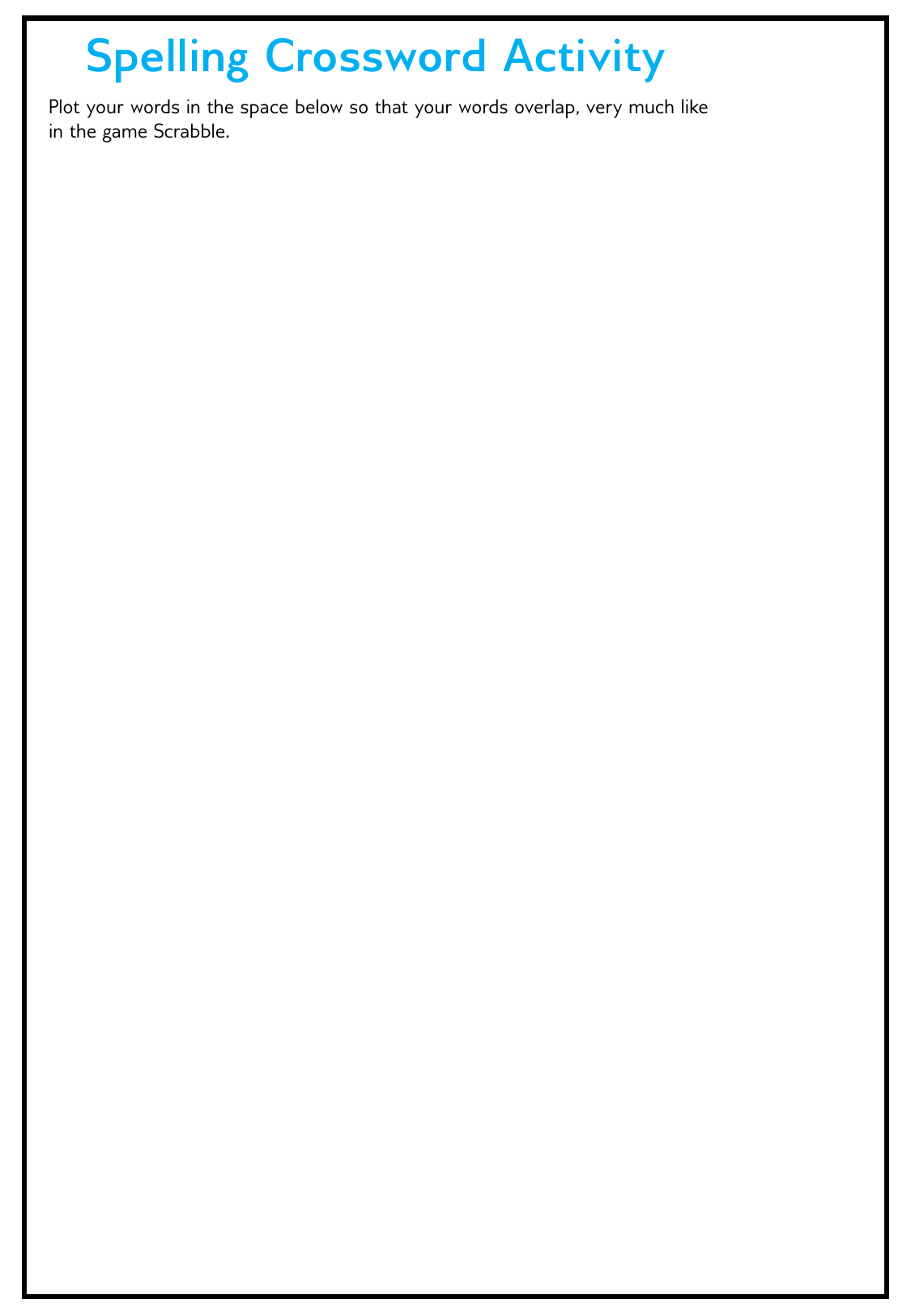

Spelling Crossword Activity

Plot your words in the space below so that your words overlap, very much like in the game Scrabble.